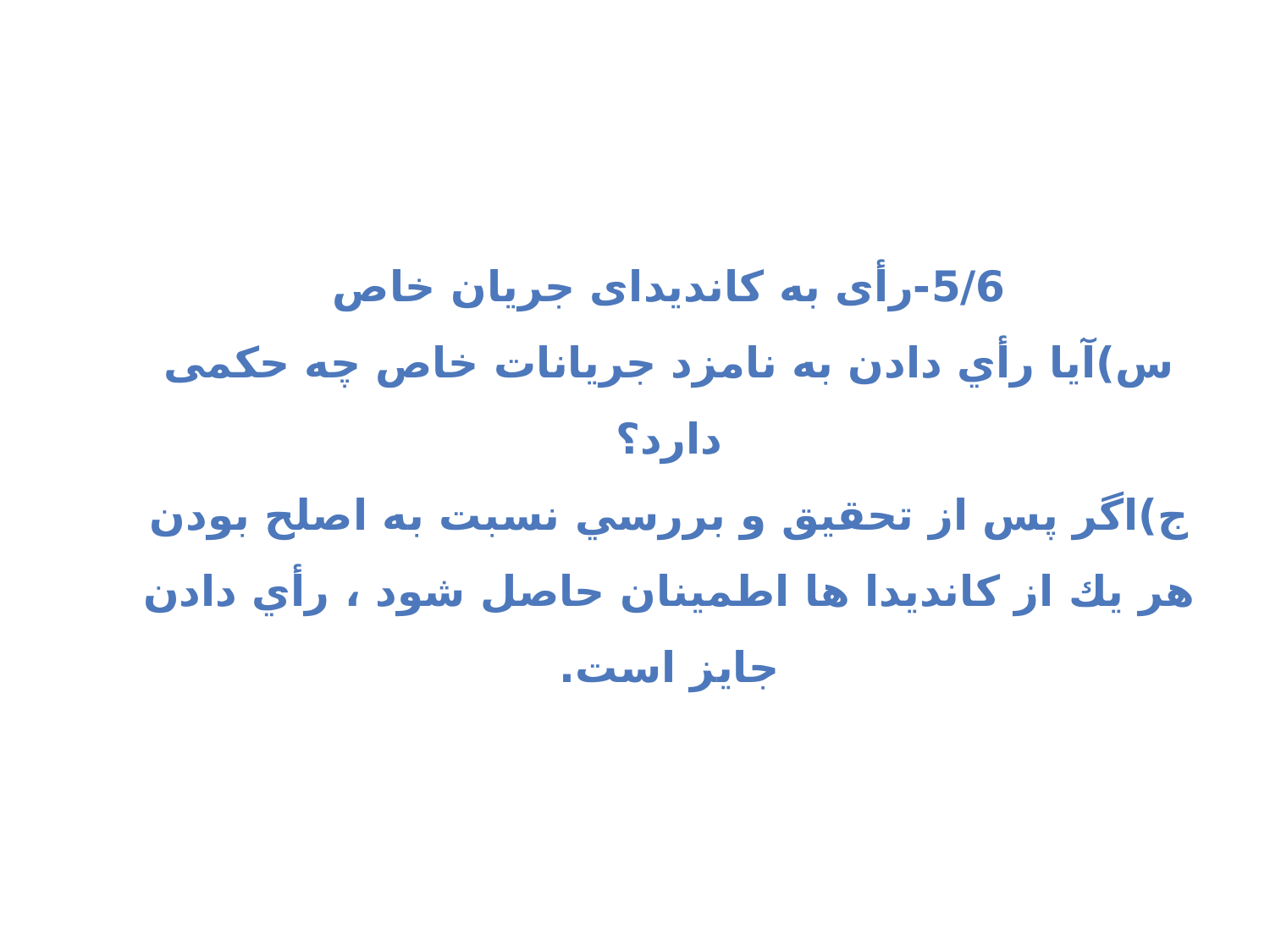

5/6-رأی به کاندیدای جریان خاص
س)آيا رأي دادن به نامزد جريانات خاص چه حکمی دارد؟
ج)اگر پس از تحقيق و بررسي نسبت به اصلح بودن هر يك از كانديدا ها اطمينان حاصل شود ، رأي دادن جايز است.